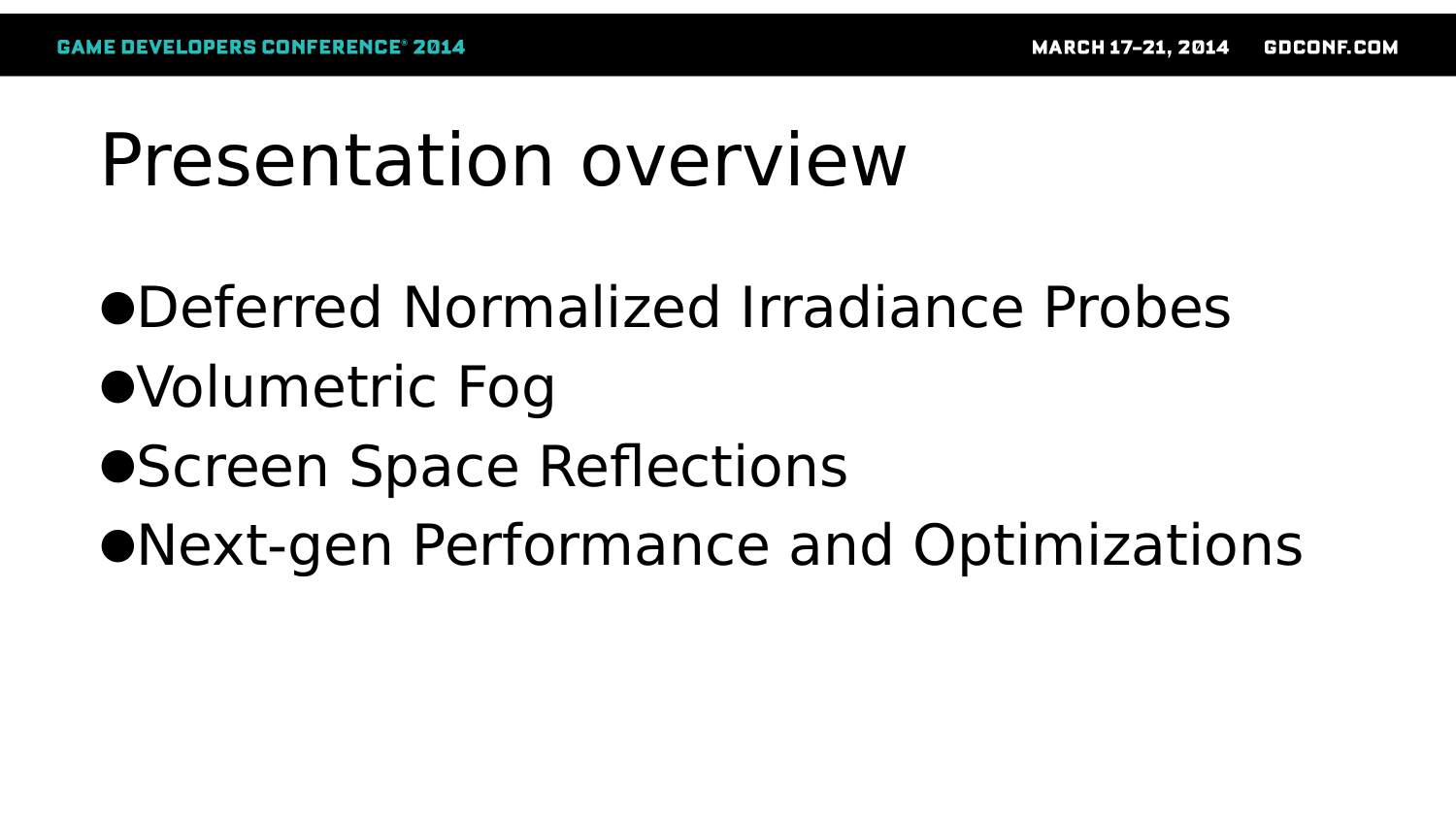

# Presentation overview
Deferred Normalized Irradiance Probes
Volumetric Fog
Screen Space Reflections
Next-gen Performance and Optimizations